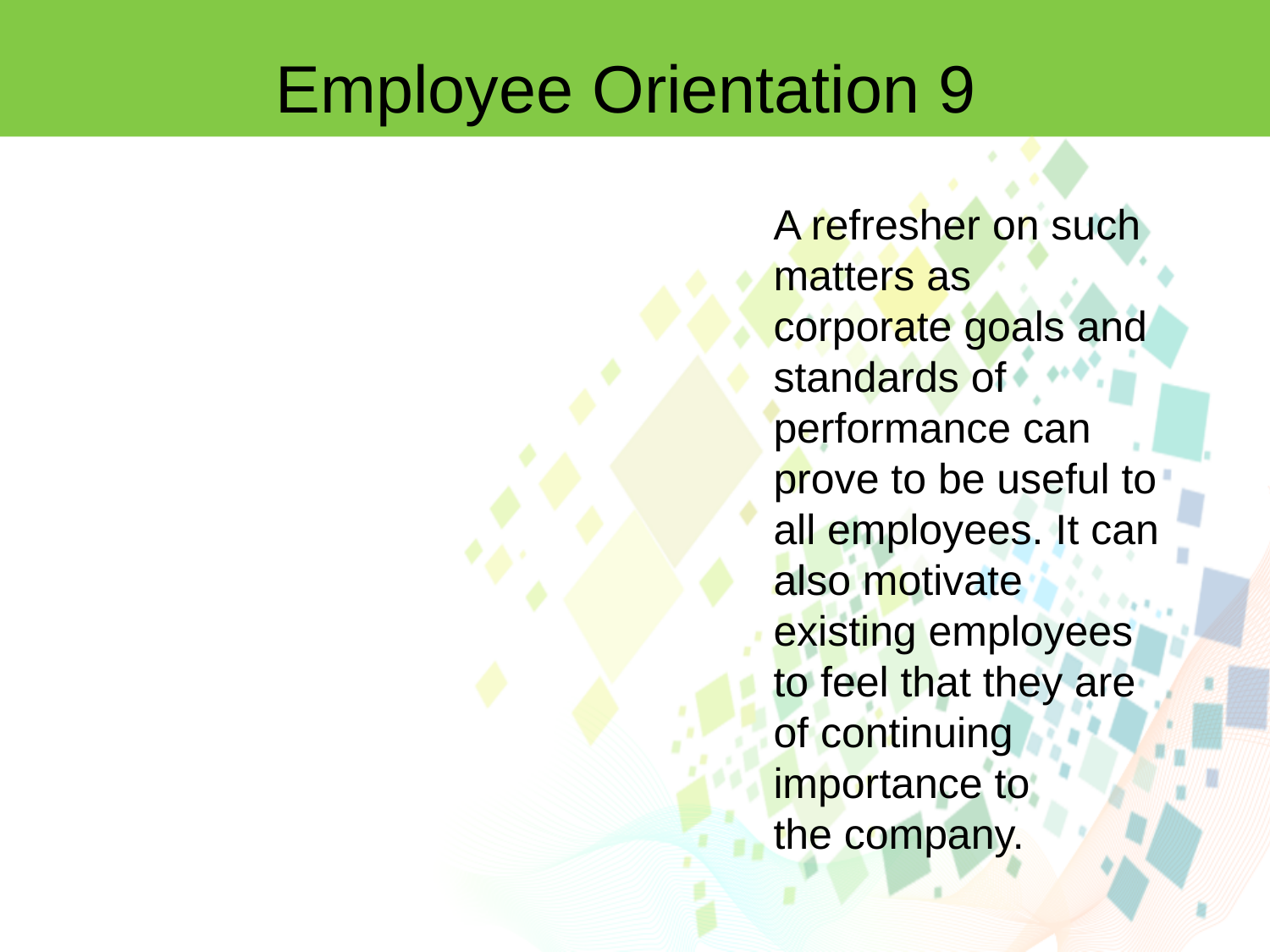

Employee Orientation 9
A refresher on such matters as corporate goals and standards of performance can prove to be useful to all employees. It can
also motivate existing employees to feel that they are of continuing importance to
the company.